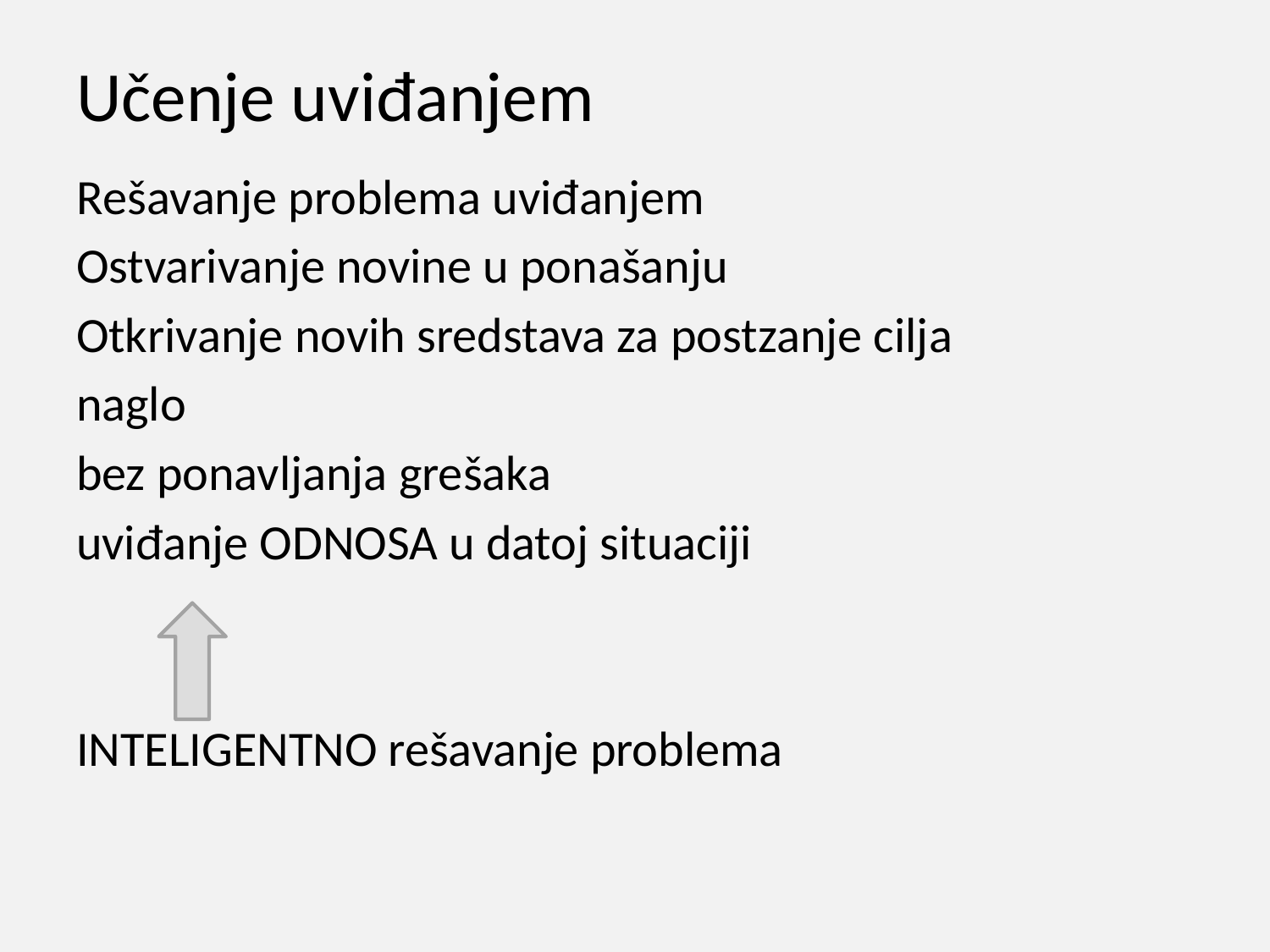

# Učenje uviđanjem
Rešavanje problema uviđanjem
Ostvarivanje novine u ponašanju
Otkrivanje novih sredstava za postzanje cilja
naglo
bez ponavljanja grešaka
uviđanje ODNOSA u datoj situaciji

INTELIGENTNO rešavanje problema